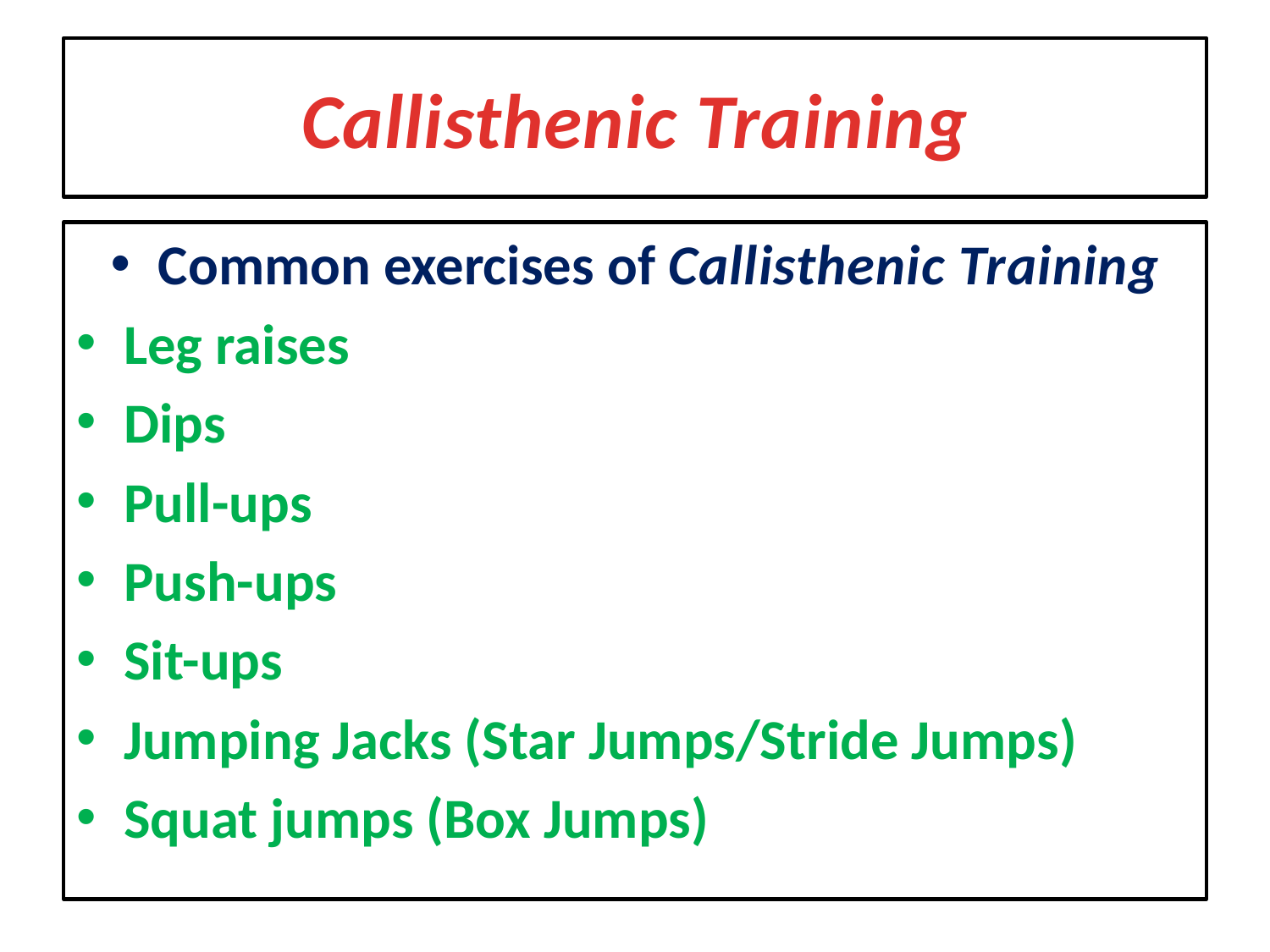

# Callisthenic Training
Common exercises of Callisthenic Training
Leg raises
Dips
Pull-ups
Push-ups
Sit-ups
Jumping Jacks (Star Jumps/Stride Jumps)
Squat jumps (Box Jumps)